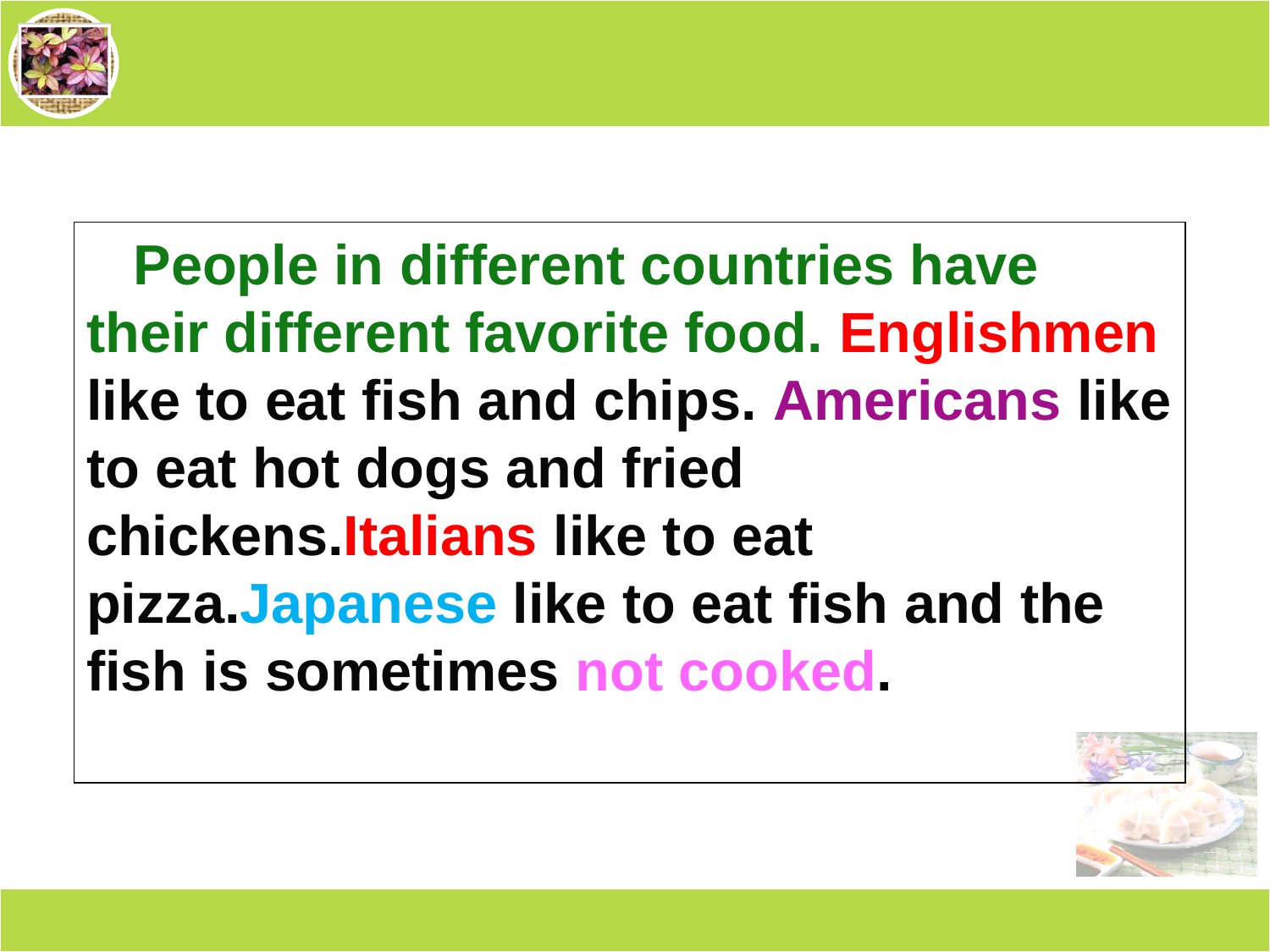

#
   People in different countries have their different favorite food. Englishmen like to eat fish and chips. Americans like to eat hot dogs and fried chickens.Italians like to eat pizza.Japanese like to eat fish and the fish is sometimes not cooked.